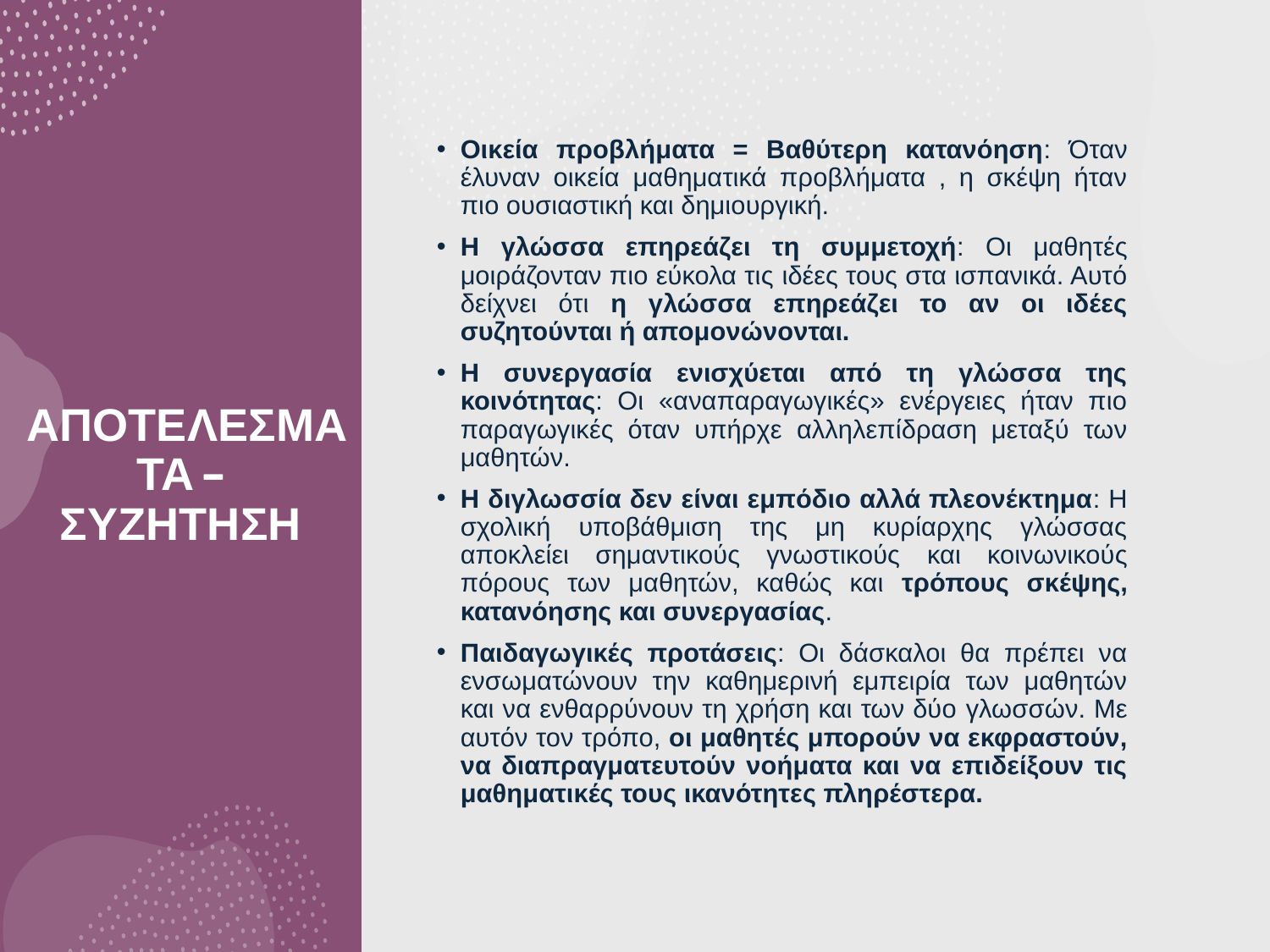

Οικεία προβλήματα = Βαθύτερη κατανόηση: Όταν έλυναν οικεία μαθηματικά προβλήματα , η σκέψη ήταν πιο ουσιαστική και δημιουργική.
Η γλώσσα επηρεάζει τη συμμετοχή: Οι μαθητές μοιράζονταν πιο εύκολα τις ιδέες τους στα ισπανικά. Αυτό δείχνει ότι η γλώσσα επηρεάζει το αν οι ιδέες συζητούνται ή απομονώνονται.
Η συνεργασία ενισχύεται από τη γλώσσα της κοινότητας: Οι «αναπαραγωγικές» ενέργειες ήταν πιο παραγωγικές όταν υπήρχε αλληλεπίδραση μεταξύ των μαθητών.
Η διγλωσσία δεν είναι εμπόδιο αλλά πλεονέκτημα: Η σχολική υποβάθμιση της μη κυρίαρχης γλώσσας αποκλείει σημαντικούς γνωστικούς και κοινωνικούς πόρους των μαθητών, καθώς και τρόπους σκέψης, κατανόησης και συνεργασίας.
Παιδαγωγικές προτάσεις: Οι δάσκαλοι θα πρέπει να ενσωματώνουν την καθημερινή εμπειρία των μαθητών και να ενθαρρύνουν τη χρήση και των δύο γλωσσών. Με αυτόν τον τρόπο, οι μαθητές μπορούν να εκφραστούν, να διαπραγματευτούν νοήματα και να επιδείξουν τις μαθηματικές τους ικανότητες πληρέστερα.
# ΑΠΟΤΕΛΕΣΜΑΤΑ – ΣΥΖΗΤΗΣΗ